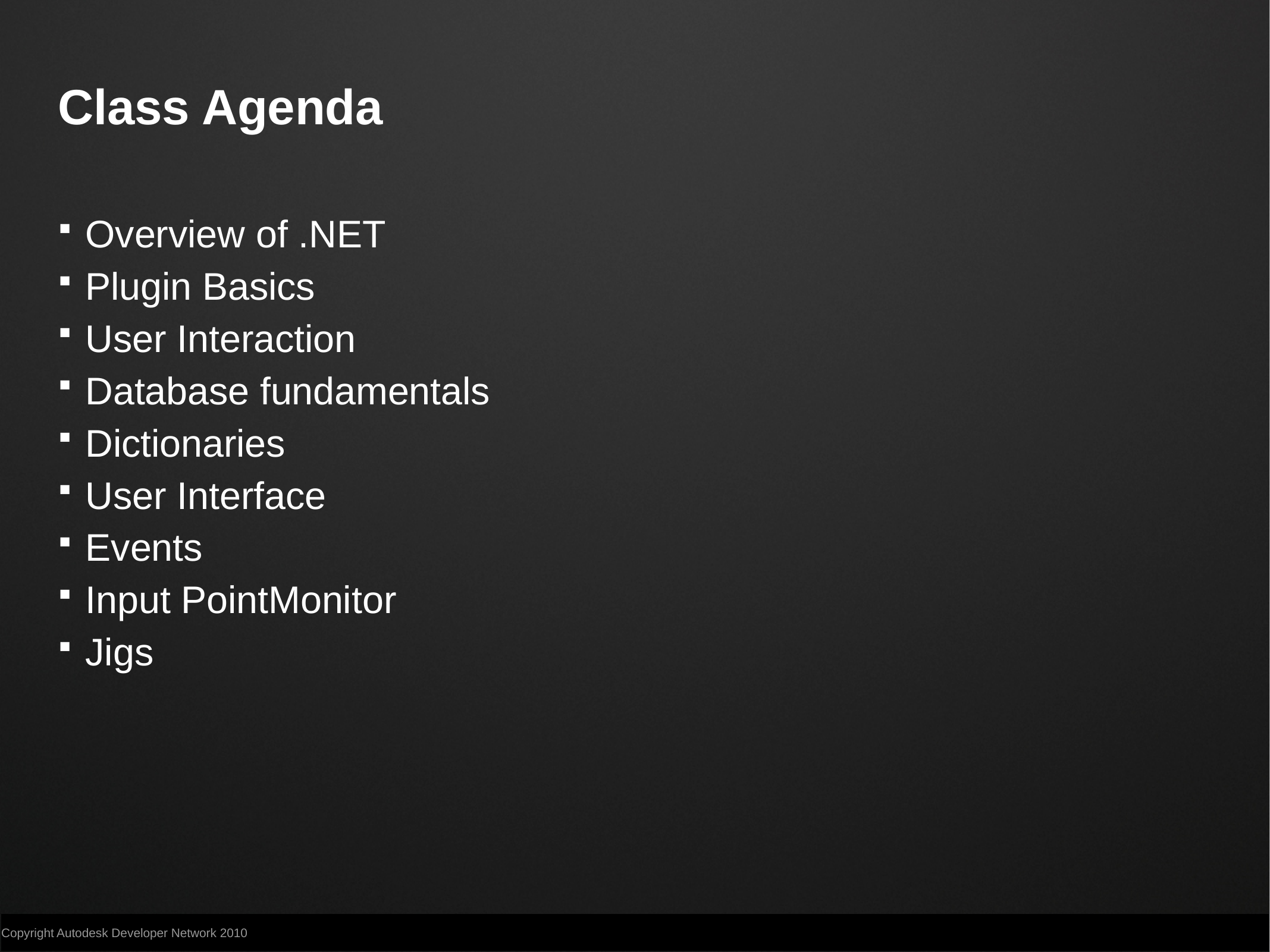

# Class Agenda
Overview of .NET
Plugin Basics
User Interaction
Database fundamentals
Dictionaries
User Interface
Events
Input PointMonitor
Jigs